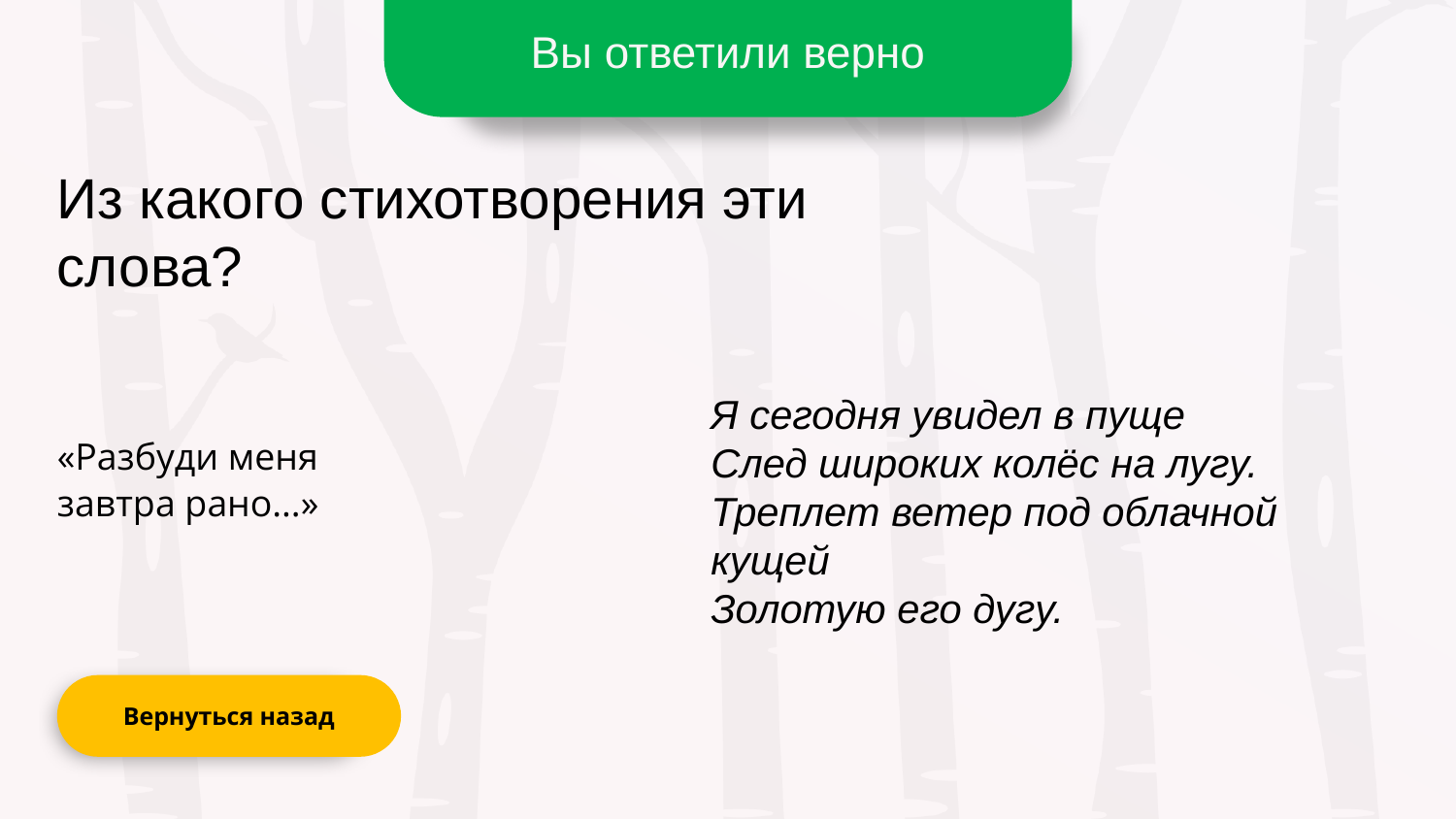

Вы ответили верно
Из какого стихотворения эти слова?
Я сегодня увидел в пуще
След широких колёс на лугу.
Треплет ветер под облачной кущей
Золотую его дугу.
«Разбуди меня
завтра рано...»
Вернуться назад